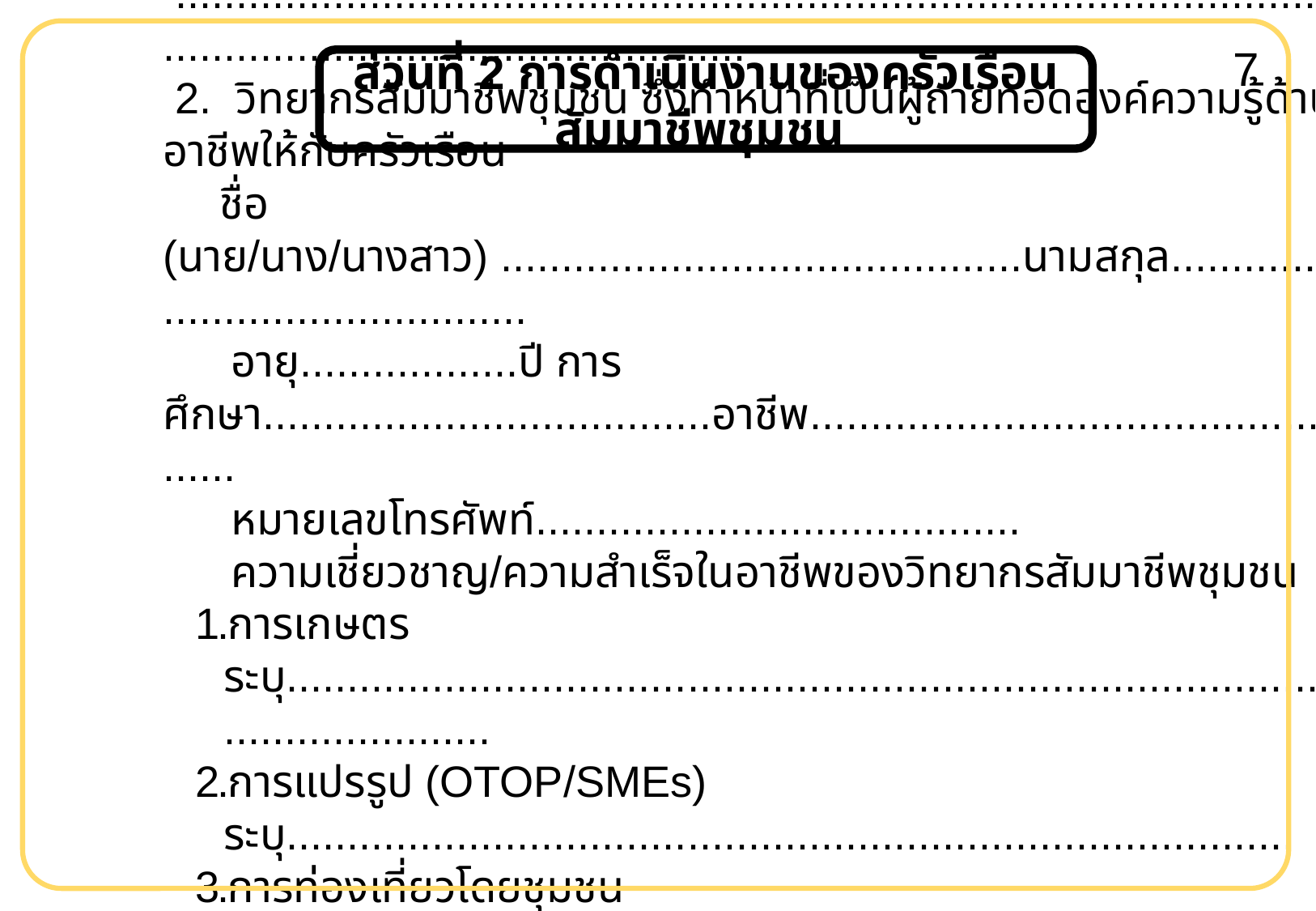

7
ส่วนที่ 2 การดำเนินงานของครัวเรือนสัมมาชีพชุมชน
1. อาชีพที่ครัวเรือนได้รับการถ่ายทอดองค์ความรู้จากวิทยากรสัมมาชีพชุมชน ..................
 ................................................................................................................................................
 2.  วิทยากรสัมมาชีพชุมชน ซึ่งทำหน้าที่เป็นผู้ถ่ายทอดองค์ความรู้ด้านอาชีพให้กับครัวเรือน
     ชื่อ (นาย/นาง/นางสาว) ...........................................นามสกุล............................................
      อายุ..................ปี การศึกษา.....................................อาชีพ..................................................
      หมายเลขโทรศัพท์........................................
      ความเชี่ยวชาญ/ความสำเร็จในอาชีพของวิทยากรสัมมาชีพชุมชน
การเกษตร ระบุ.............................................................................................................
การแปรรูป (OTOP/SMEs) ระบุ...................................................................................
การท่องเที่ยวโดยชุมชน ระบุ.........................................................................................
อื่น ๆ ระบุ......................................................................................................................